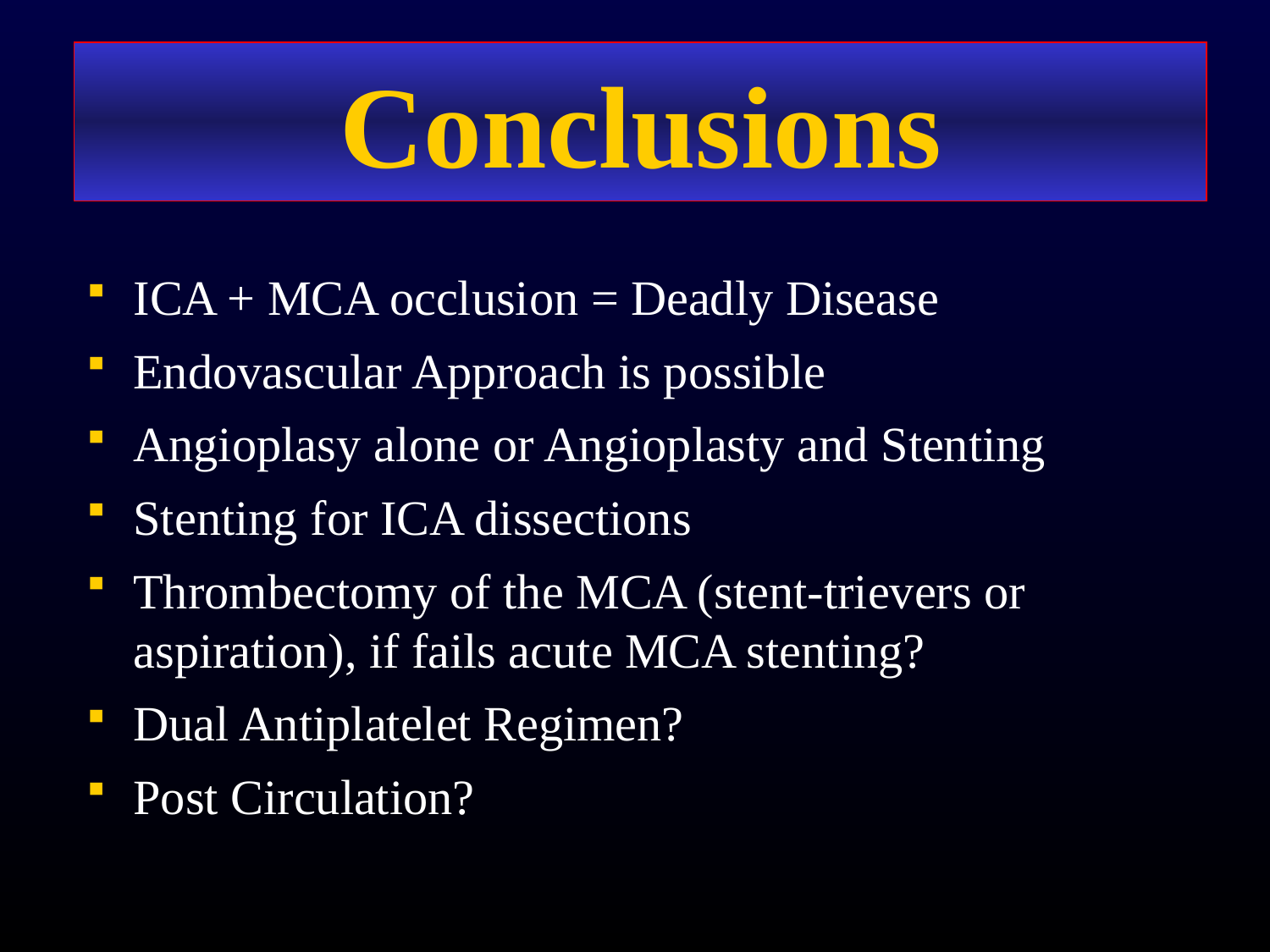

Conclusions
ICA + MCA occlusion = Deadly Disease
Endovascular Approach is possible
Angioplasy alone or Angioplasty and Stenting
Stenting for ICA dissections
Thrombectomy of the MCA (stent-trievers or aspiration), if fails acute MCA stenting?
Dual Antiplatelet Regimen?
Post Circulation?